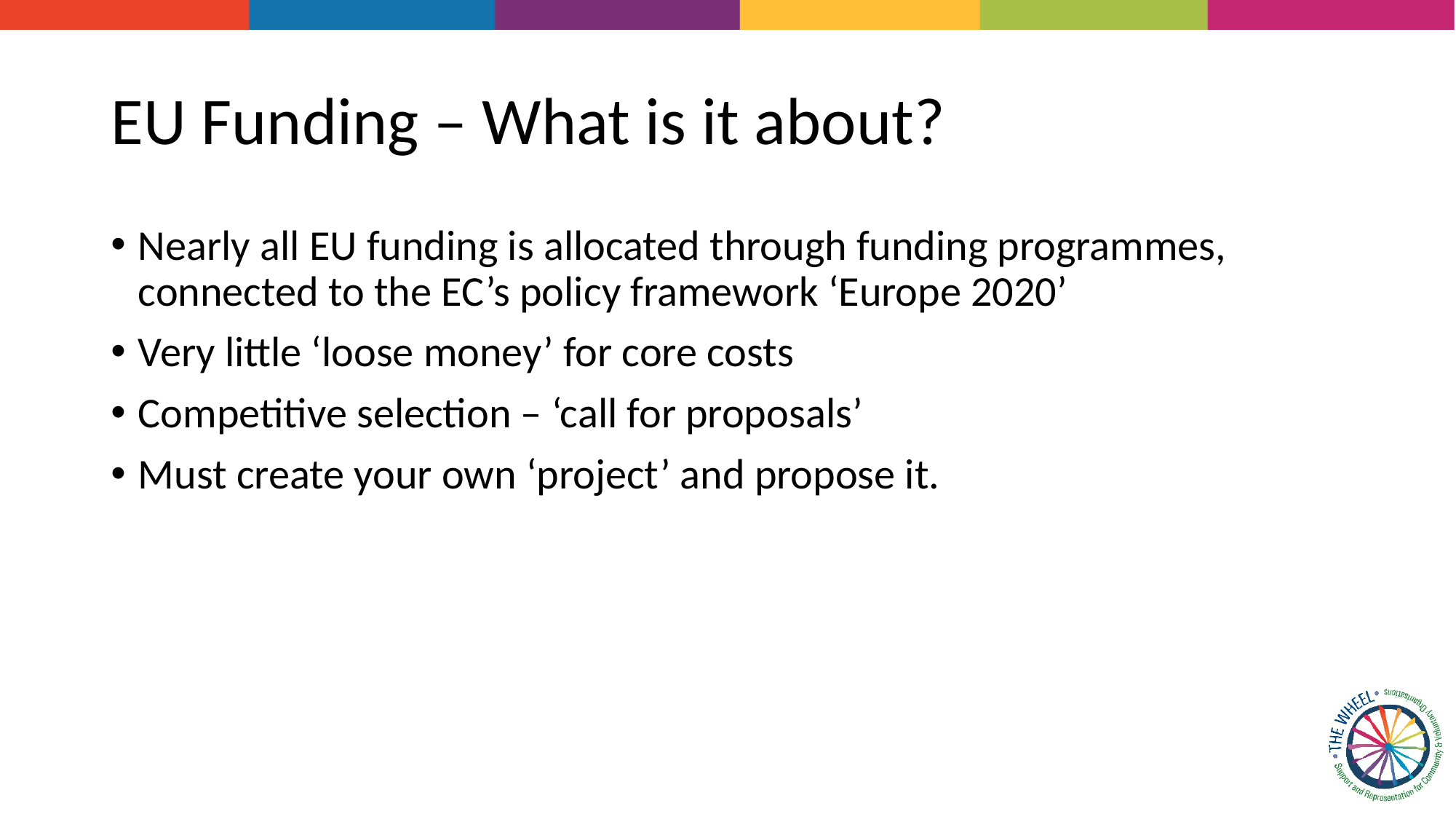

# EU Funding – What is it about?
Nearly all EU funding is allocated through funding programmes, connected to the EC’s policy framework ‘Europe 2020’
Very little ‘loose money’ for core costs
Competitive selection – ‘call for proposals’
Must create your own ‘project’ and propose it.